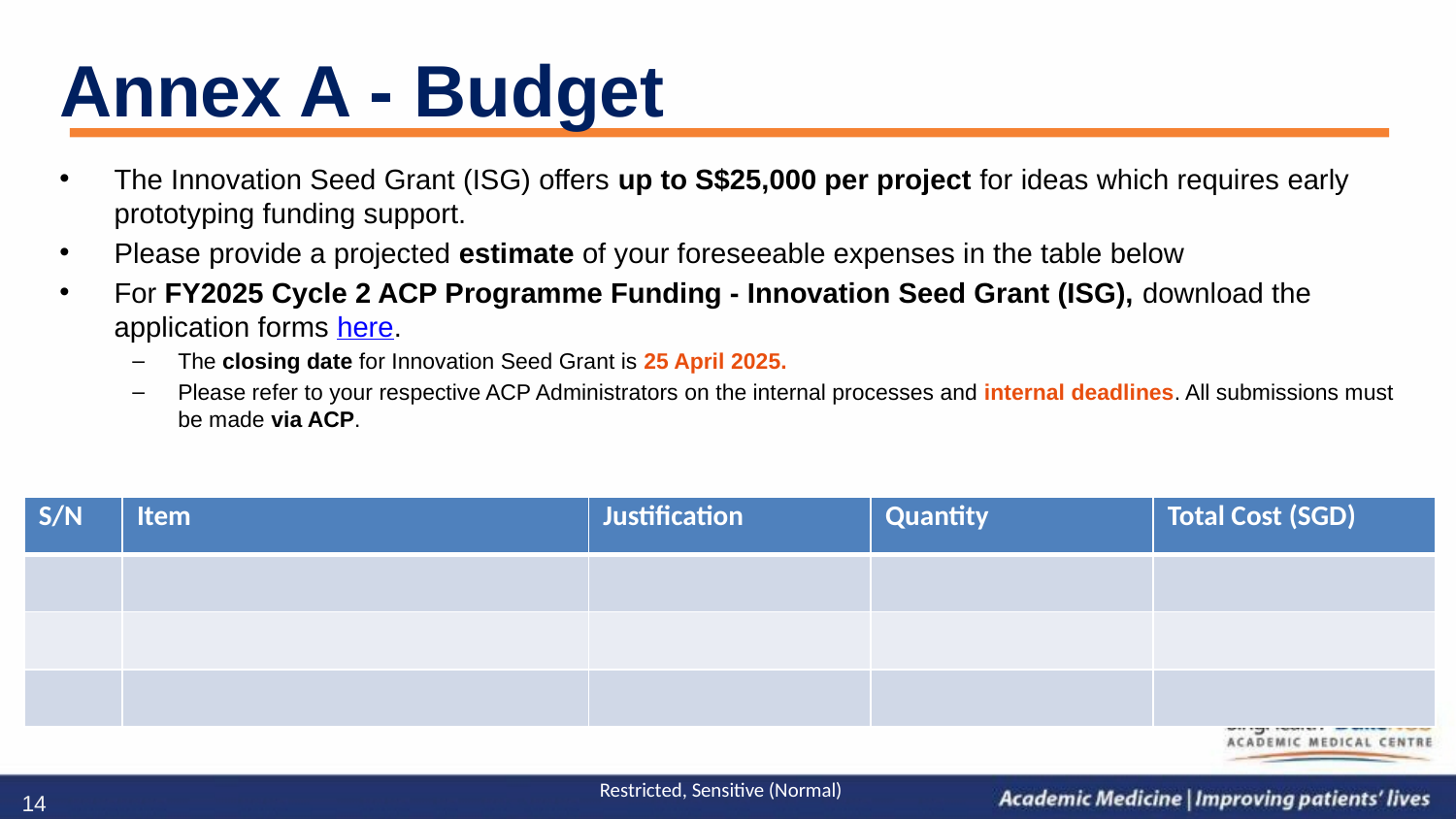

# Annex A - Budget
The Innovation Seed Grant (ISG) offers up to S$25,000 per project for ideas which requires early prototyping funding support.
Please provide a projected estimate of your foreseeable expenses in the table below
For FY2025 Cycle 2 ACP Programme Funding - Innovation Seed Grant (ISG), download the application forms here.
The closing date for Innovation Seed Grant is 25 April 2025.
Please refer to your respective ACP Administrators on the internal processes and internal deadlines. All submissions must be made via ACP.

| S/N | Item | Justification | Quantity | Total Cost (SGD) |
| --- | --- | --- | --- | --- |
|  |  |  |  |  |
|  |  |  |  |  |
|  |  |  |  |  |